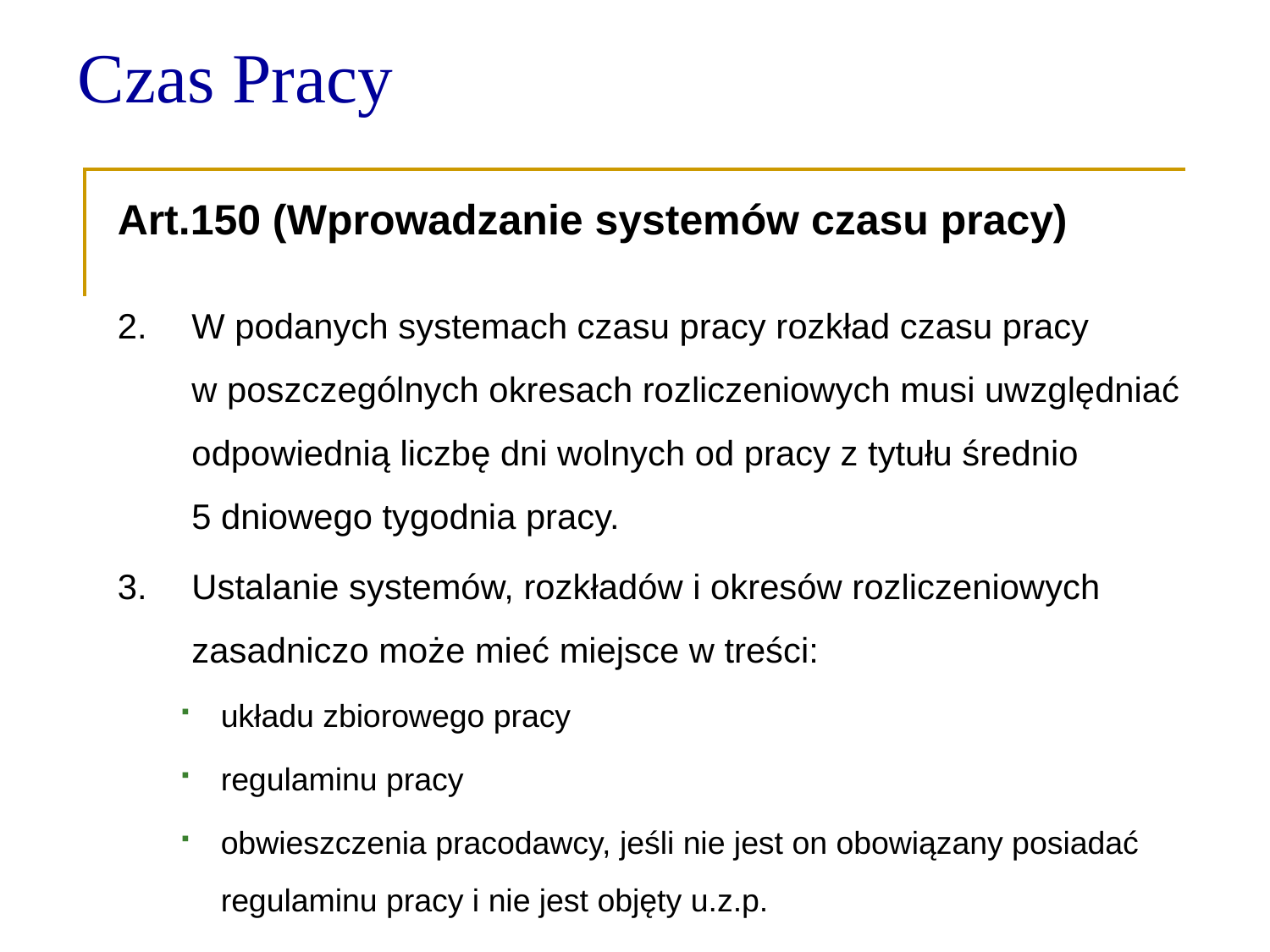

Czas Pracy
Art.150 (Wprowadzanie systemów czasu pracy)
2.	W podanych systemach czasu pracy rozkład czasu pracy
w poszczególnych okresach rozliczeniowych musi uwzględniać odpowiednią liczbę dni wolnych od pracy z tytułu średnio
5 dniowego tygodnia pracy.
3.	Ustalanie systemów, rozkładów i okresów rozliczeniowych zasadniczo może mieć miejsce w treści:
układu zbiorowego pracy
regulaminu pracy
obwieszczenia pracodawcy, jeśli nie jest on obowiązany posiadać regulaminu pracy i nie jest objęty u.z.p.